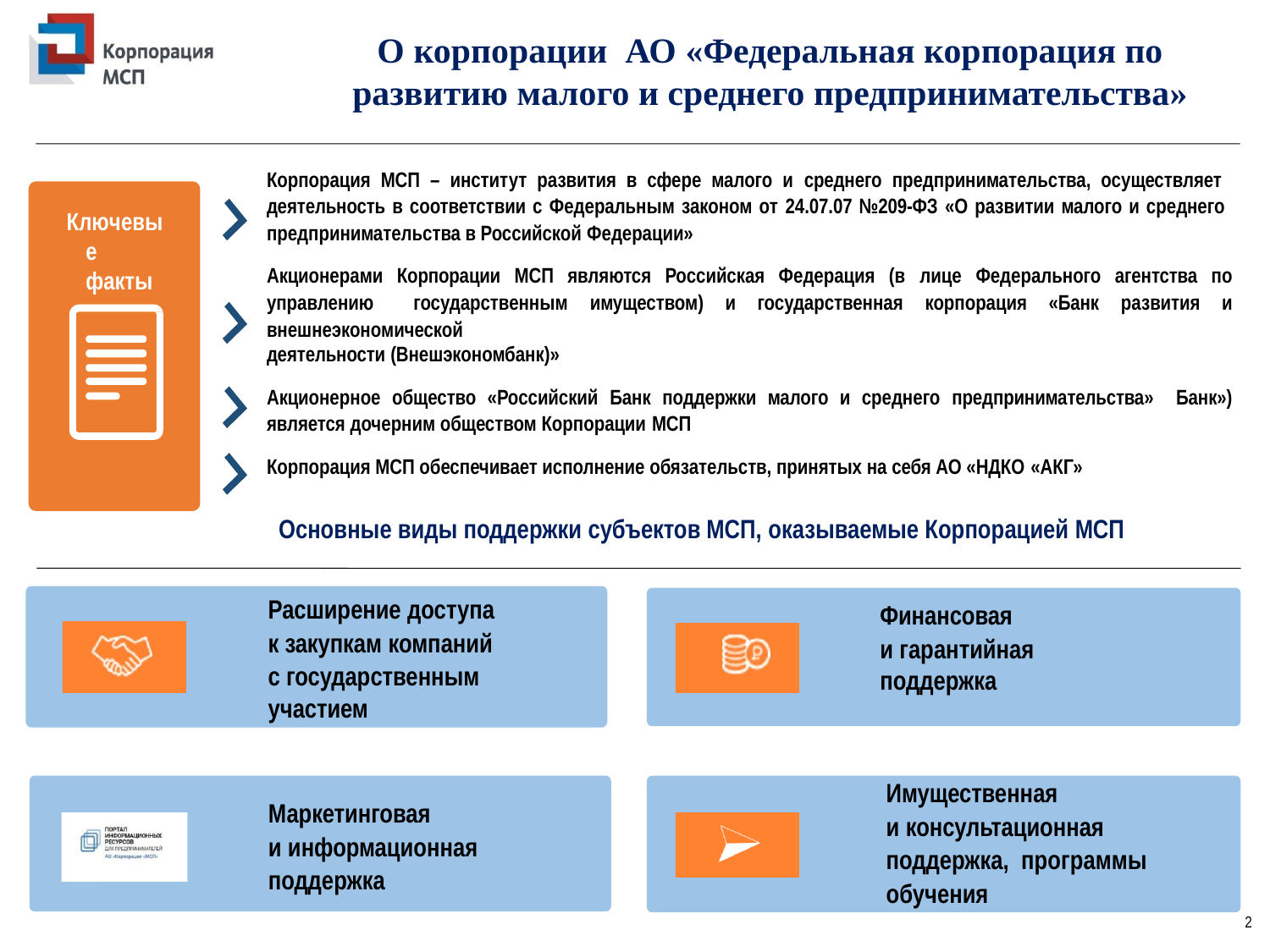

О корпорации  АО «Федеральная корпорация по развитию малого и среднего предпринимательства»

Корпорация МСП – институт развития в сфере малого и среднего предпринимательства, осуществляет  деятельность в соответствии с Федеральным законом от 24.07.07 №209-ФЗ «О развитии малого и среднего  предпринимательства в Российской Федерации»
Акционерами Корпорации МСП являются Российская Федерация (в лице Федерального агентства по управлению  государственным имуществом) и государственная корпорация «Банк развития и внешнеэкономической

Ключевые  факты

деятельности (Внешэкономбанк)»
Акционерное общество «Российский Банк поддержки малого и среднего предпринимательства»  Банк») является дочерним обществом Корпорации МСП
Корпорация МСП обеспечивает исполнение обязательств, принятых на себя АО «НДКО «АКГ»

Основные виды поддержки субъектов МСП, оказываемые Корпорацией МСП

Расширение доступа
к закупкам компаний
с государственным участием
Финансовая
и гарантийная поддержка

Имущественная
и консультационная поддержка,  программы обучения

Маркетинговая
и информационная  поддержка

2